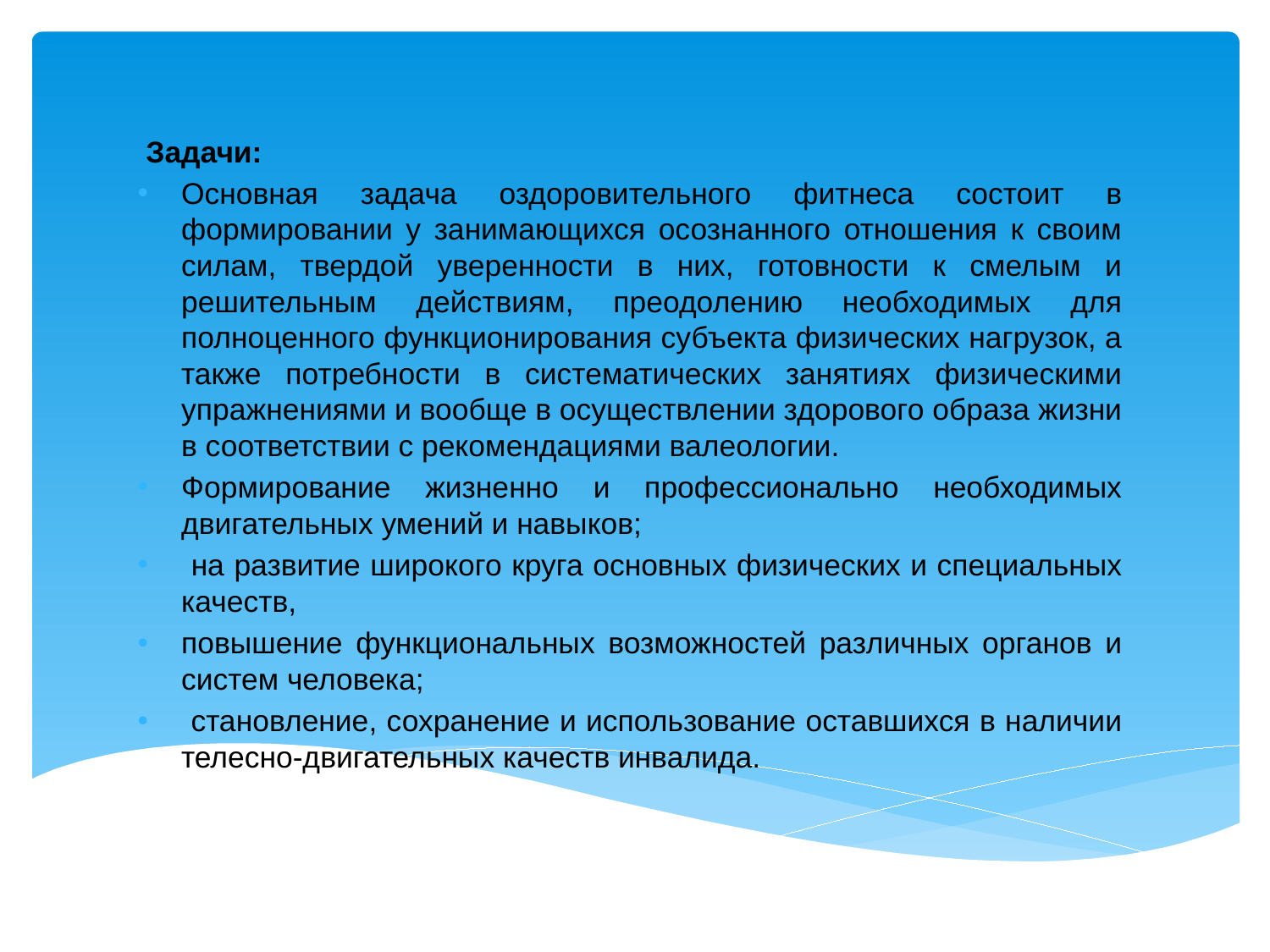

Задачи:
Основная задача оздоровительного фитнеса состоит в формировании у занимающихся осознанного отношения к своим силам, твердой уверенности в них, готовности к смелым и решительным действиям, преодолению необходимых для полноценного функционирования субъекта физических нагрузок, а также потребности в систематических занятиях физическими упражнениями и вообще в осуществлении здорового образа жизни в соответствии с рекомендациями валеологии.
Формирование жизненно и профессионально необходимых двигательных умений и навыков;
 на развитие широкого круга основных физических и специальных качеств,
повышение функциональных возможностей различных органов и систем человека;
 становление, сохранение и использование оставшихся в наличии телесно-двигательных качеств инвалида.

#